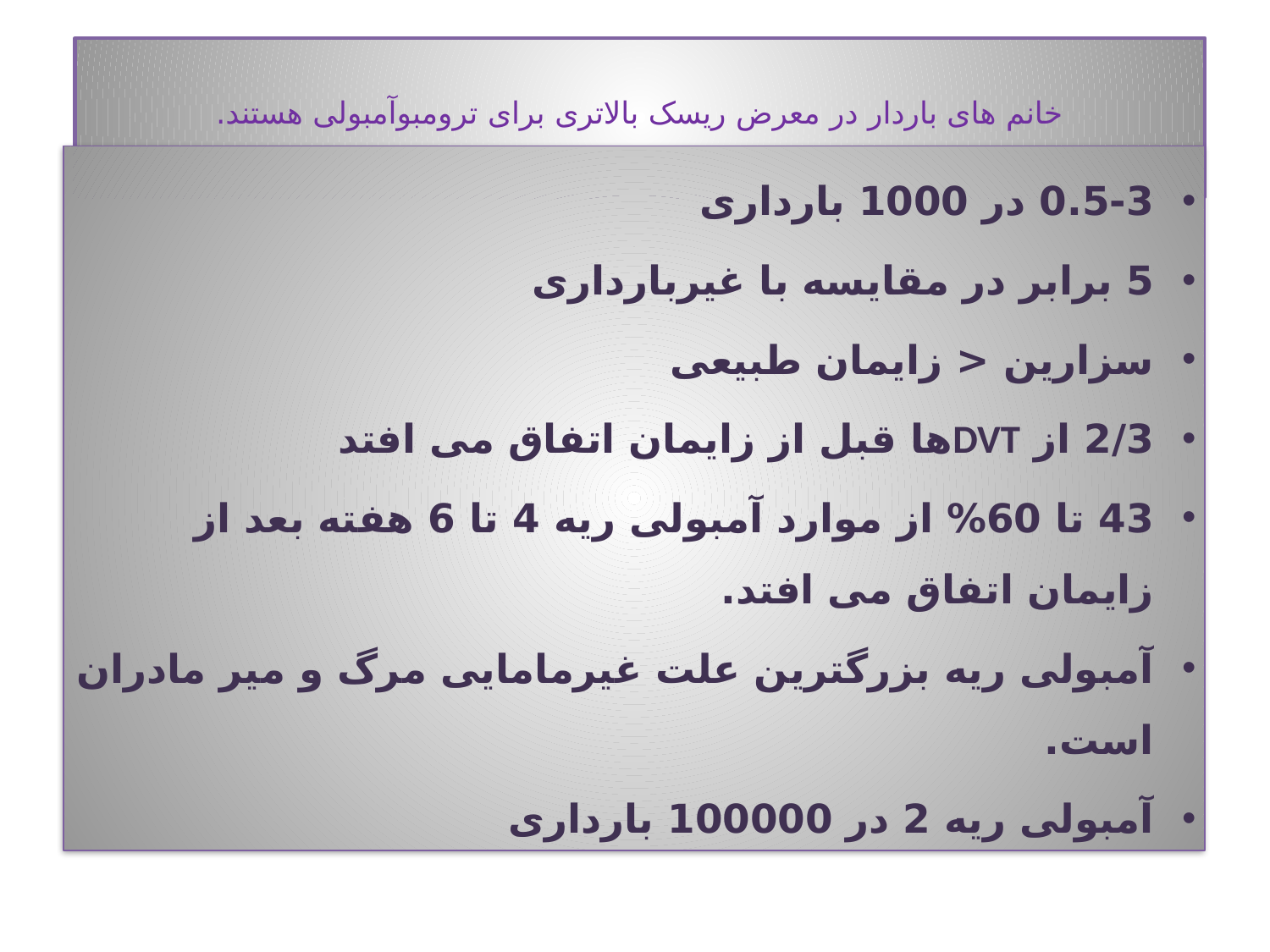

# خانم های باردار در معرض ریسک بالاتری برای ترومبوآمبولی هستند.
0.5-3 در 1000 بارداری
5 برابر در مقایسه با غیربارداری
سزارین < زایمان طبیعی
2/3 از DVTها قبل از زایمان اتفاق می افتد
43 تا 60% از موارد آمبولی ریه 4 تا 6 هفته بعد از زایمان اتفاق می افتد.
آمبولی ریه بزرگترین علت غیرمامایی مرگ و میر مادران است.
آمبولی ریه 2 در 100000 بارداری